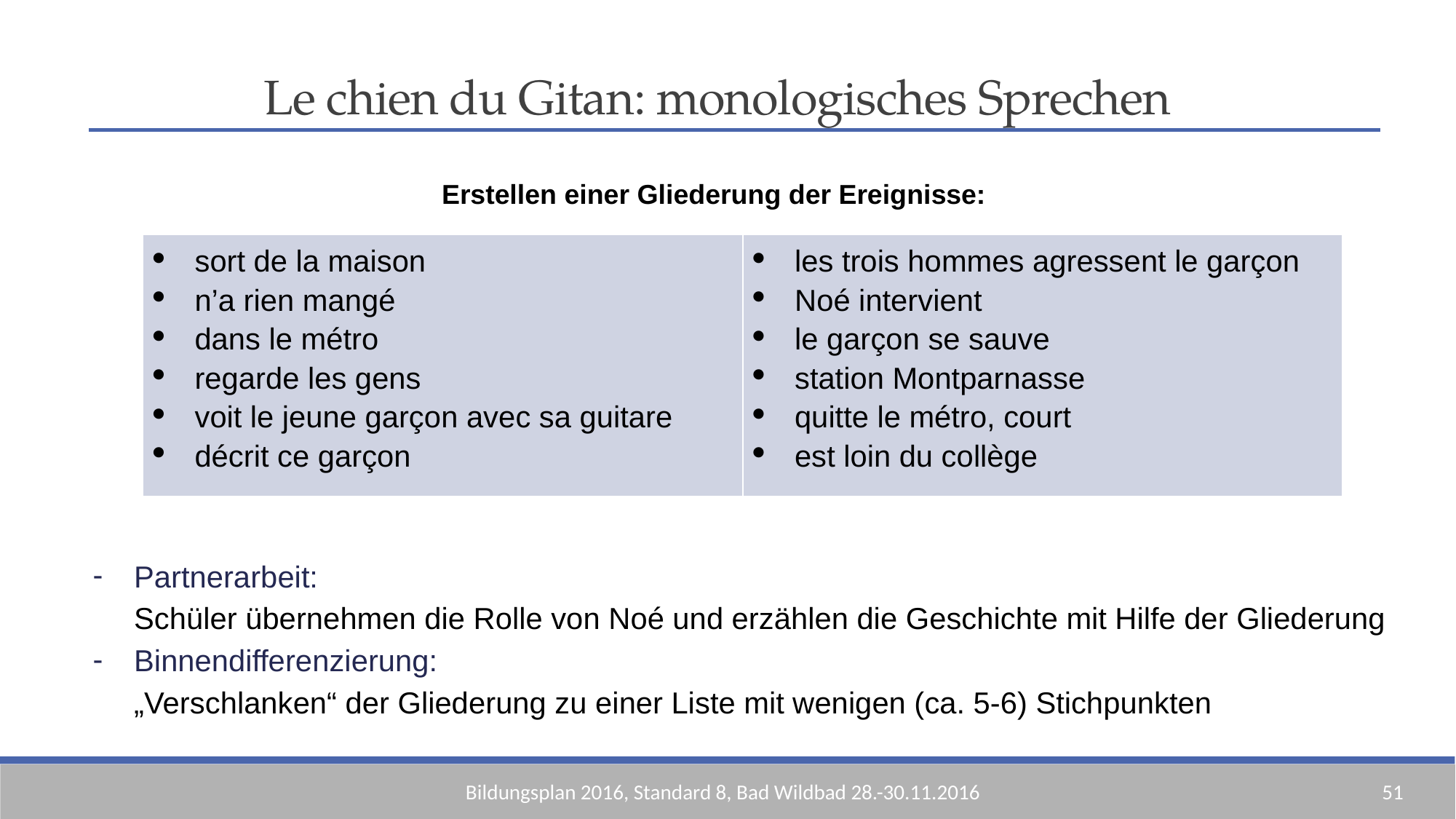

Le chien du Gitan: monologisches Sprechen
Erstellen einer Gliederung der Ereignisse:

| sort de la maison n’a rien mangé dans le métro regarde les gens voit le jeune garçon avec sa guitare décrit ce garçon | les trois hommes agressent le garçon Noé intervient le garçon se sauve station Montparnasse quitte le métro, court est loin du collège |
| --- | --- |
Partnerarbeit:
Schüler übernehmen die Rolle von Noé und erzählen die Geschichte mit Hilfe der Gliederung
Binnendifferenzierung:
„Verschlanken“ der Gliederung zu einer Liste mit wenigen (ca. 5-6) Stichpunkten